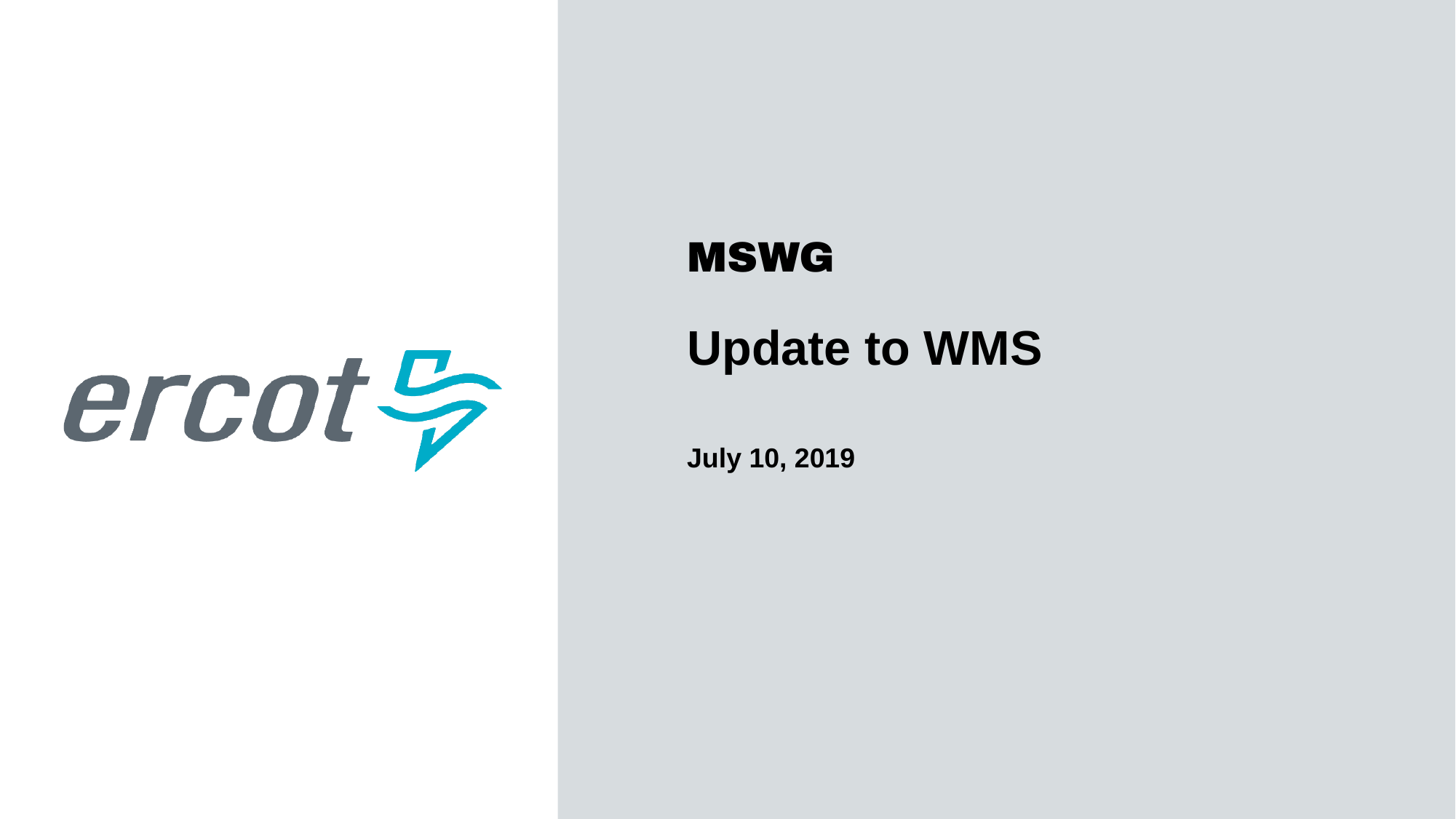

MSWG

Update to WMS

July 10, 2019